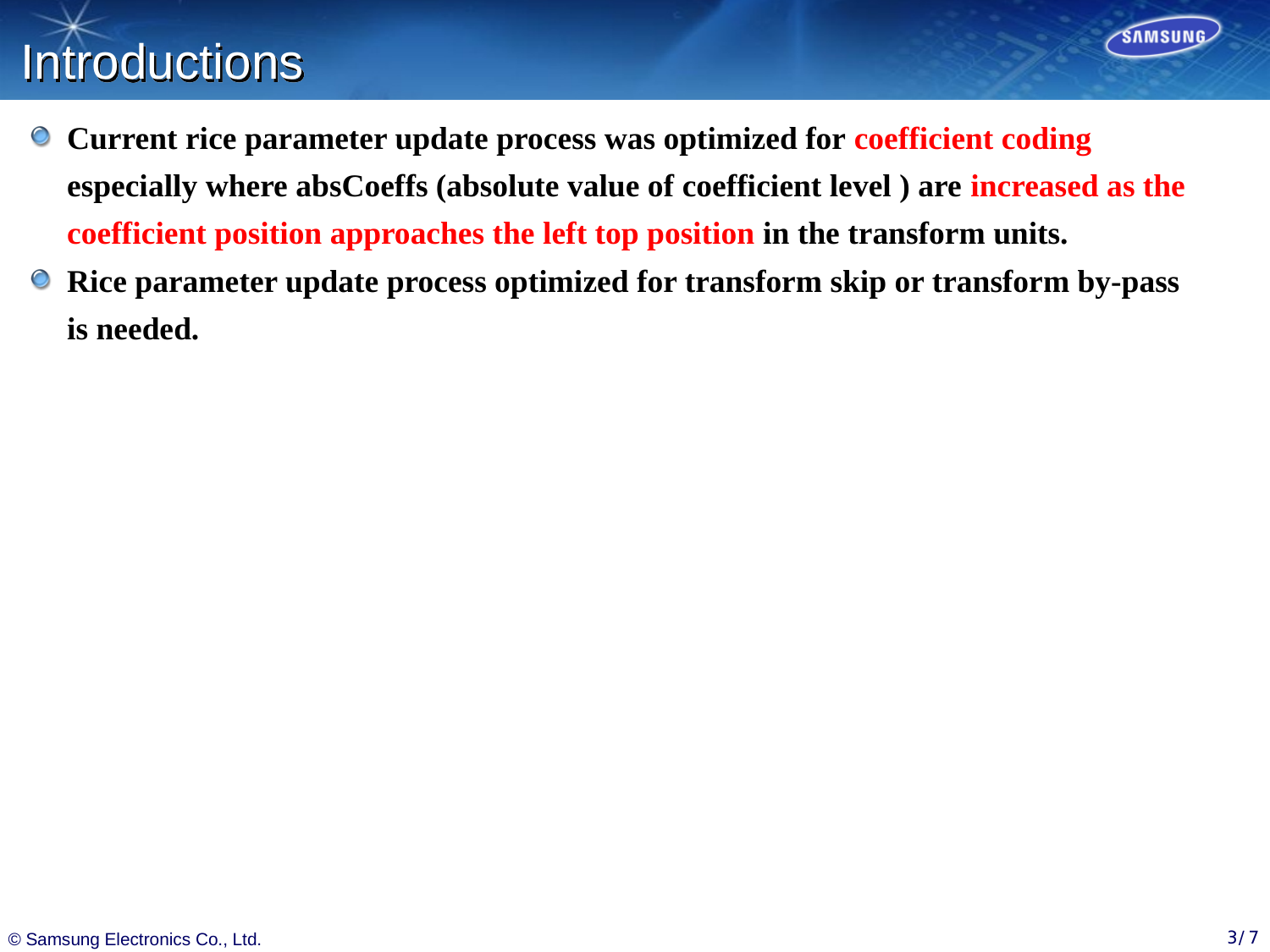

# Introductions
Current rice parameter update process was optimized for coefficient coding especially where absCoeffs (absolute value of coefficient level ) are increased as the coefficient position approaches the left top position in the transform units.
Rice parameter update process optimized for transform skip or transform by-pass is needed.